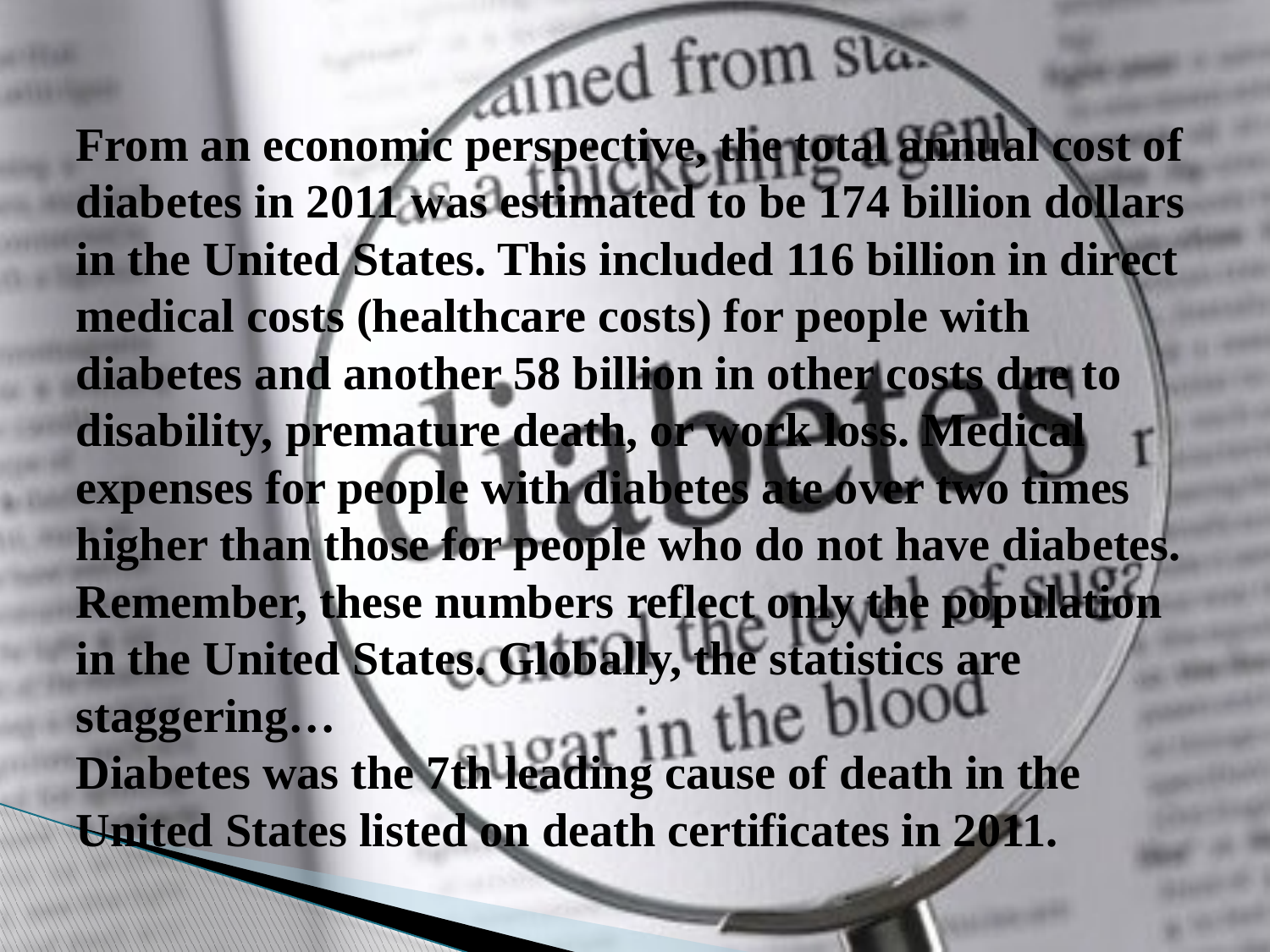

# From an economic perspective, the total annual cost of diabetes in 2011 was estimated to be 174 billion dollars in the United States. This included 116 billion in direct medical costs (healthcare costs) for people with diabetes and another 58 billion in other costs due to disability, premature death, or work loss. Medical expenses for people with diabetes ate over two times higher than those for people who do not have diabetes. Remember, these numbers reflect only the population in the United States. Globally, the statistics are staggering… Diabetes was the 7th leading cause of death in the United States listed on death certificates in 2011.